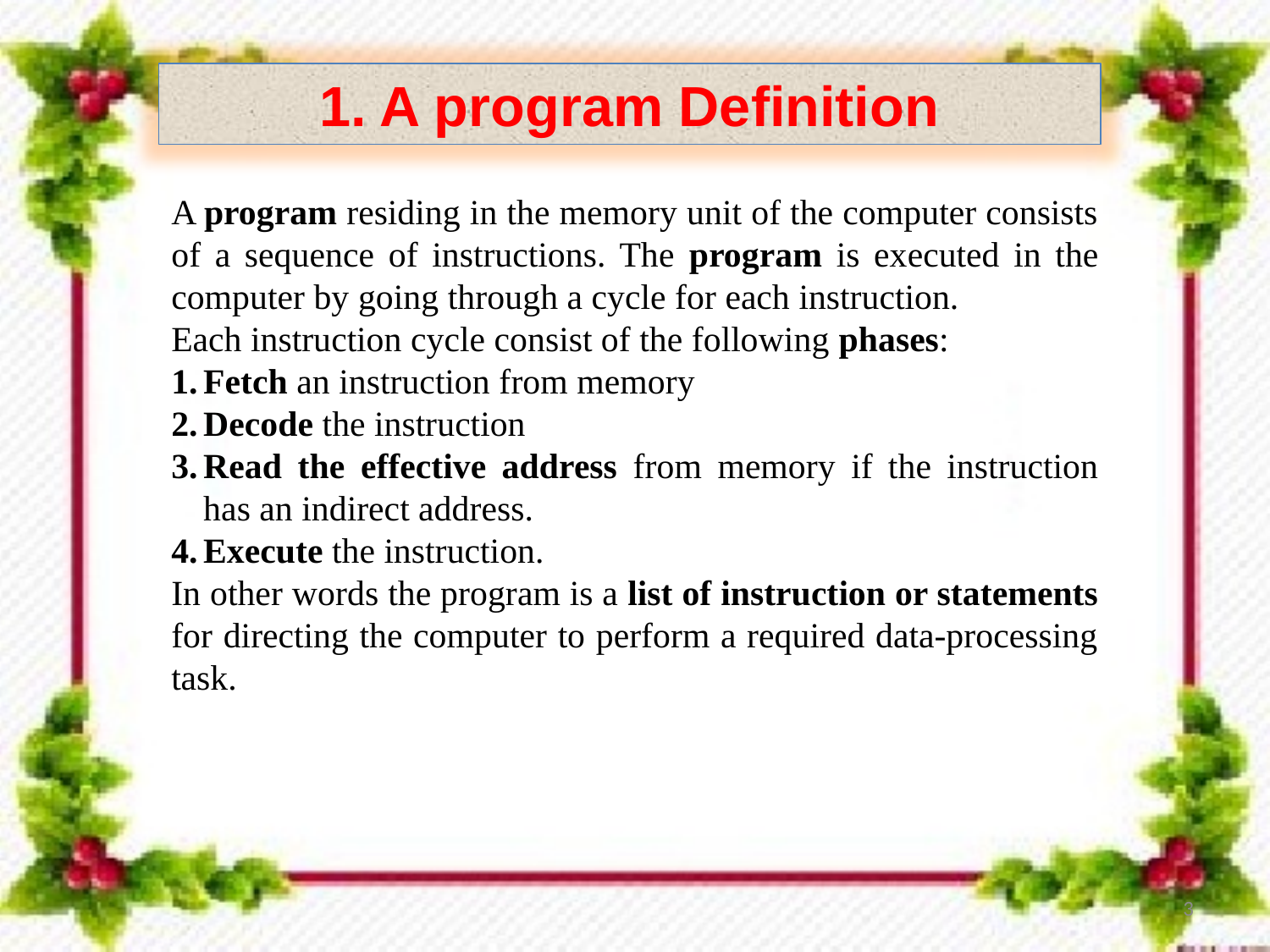

1. A program Definition
A program residing in the memory unit of the computer consists of a sequence of instructions. The program is executed in the computer by going through a cycle for each instruction.
Each instruction cycle consist of the following phases:
Fetch an instruction from memory
Decode the instruction
Read the effective address from memory if the instruction has an indirect address.
Execute the instruction.
In other words the program is a list of instruction or statements for directing the computer to perform a required data-processing task.
3